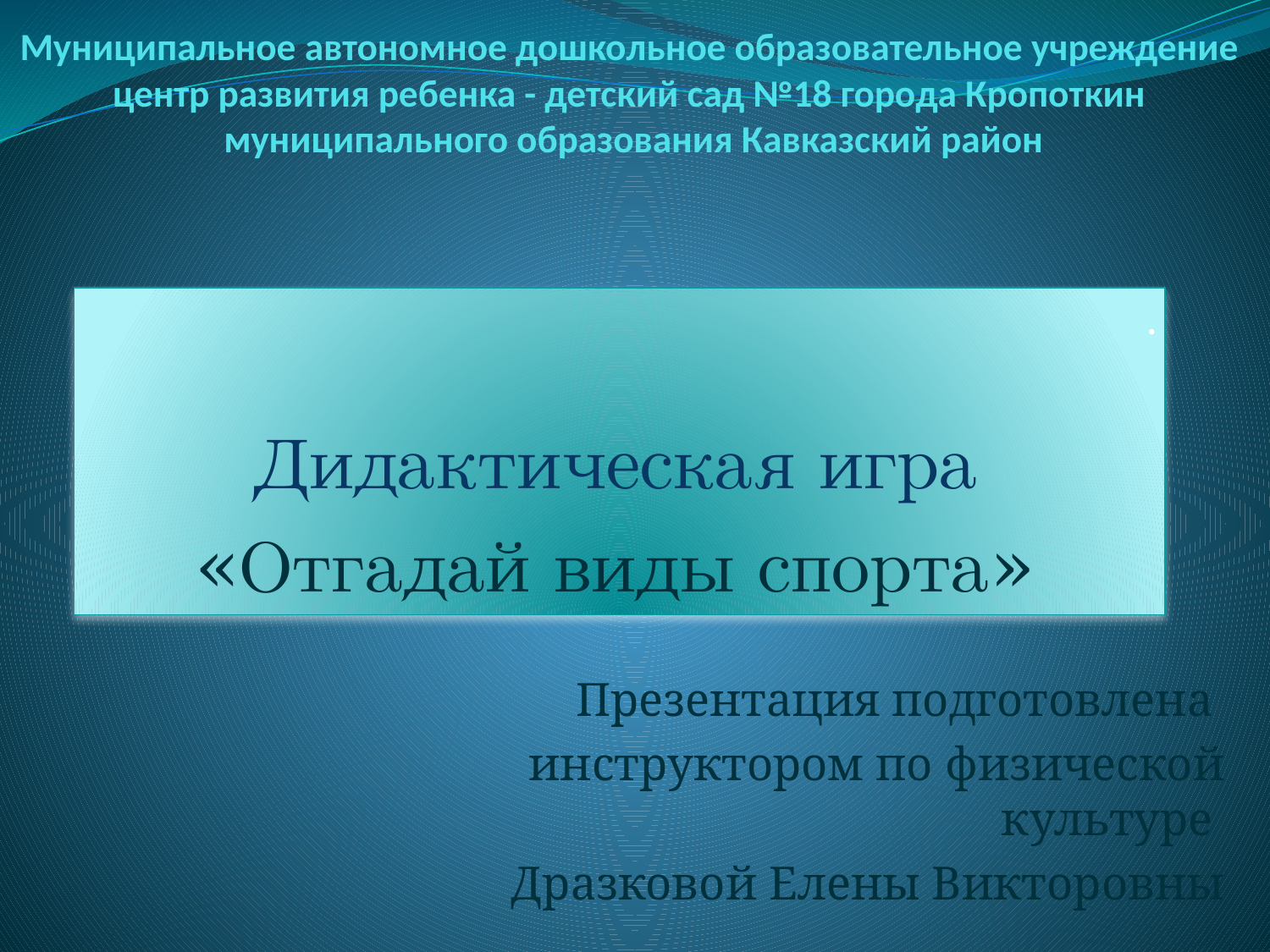

# Муниципальное автономное дошкольное образовательное учреждение центр развития ребенка - детский сад №18 города Кропоткин муниципального образования Кавказский район
.

Дидактическая игра
«Отгадай виды спорта»

Презентация подготовлена
инструктором по физической культуре
Дразковой Елены Викторовны